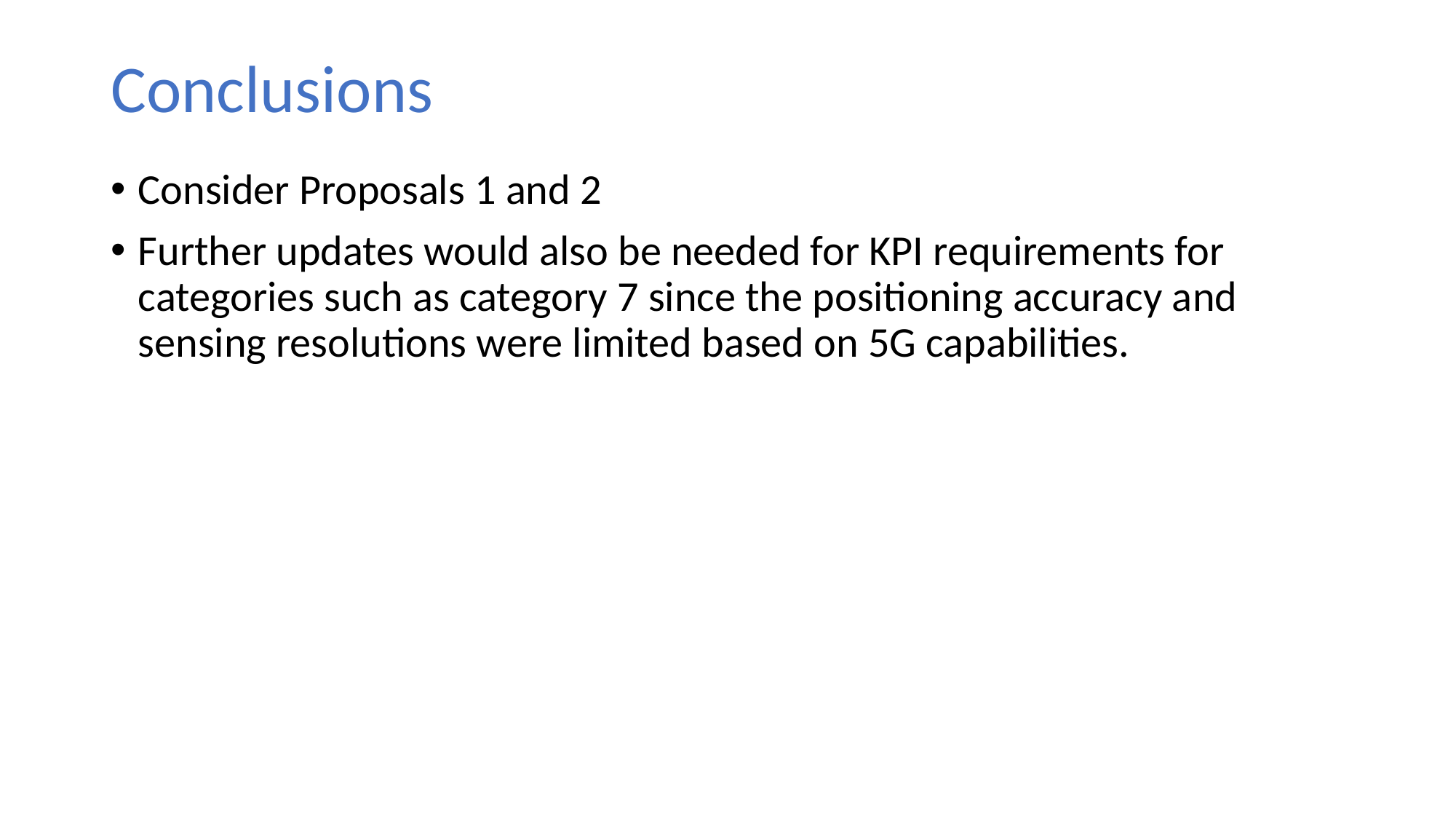

# Conclusions
Consider Proposals 1 and 2
Further updates would also be needed for KPI requirements for categories such as category 7 since the positioning accuracy and sensing resolutions were limited based on 5G capabilities.